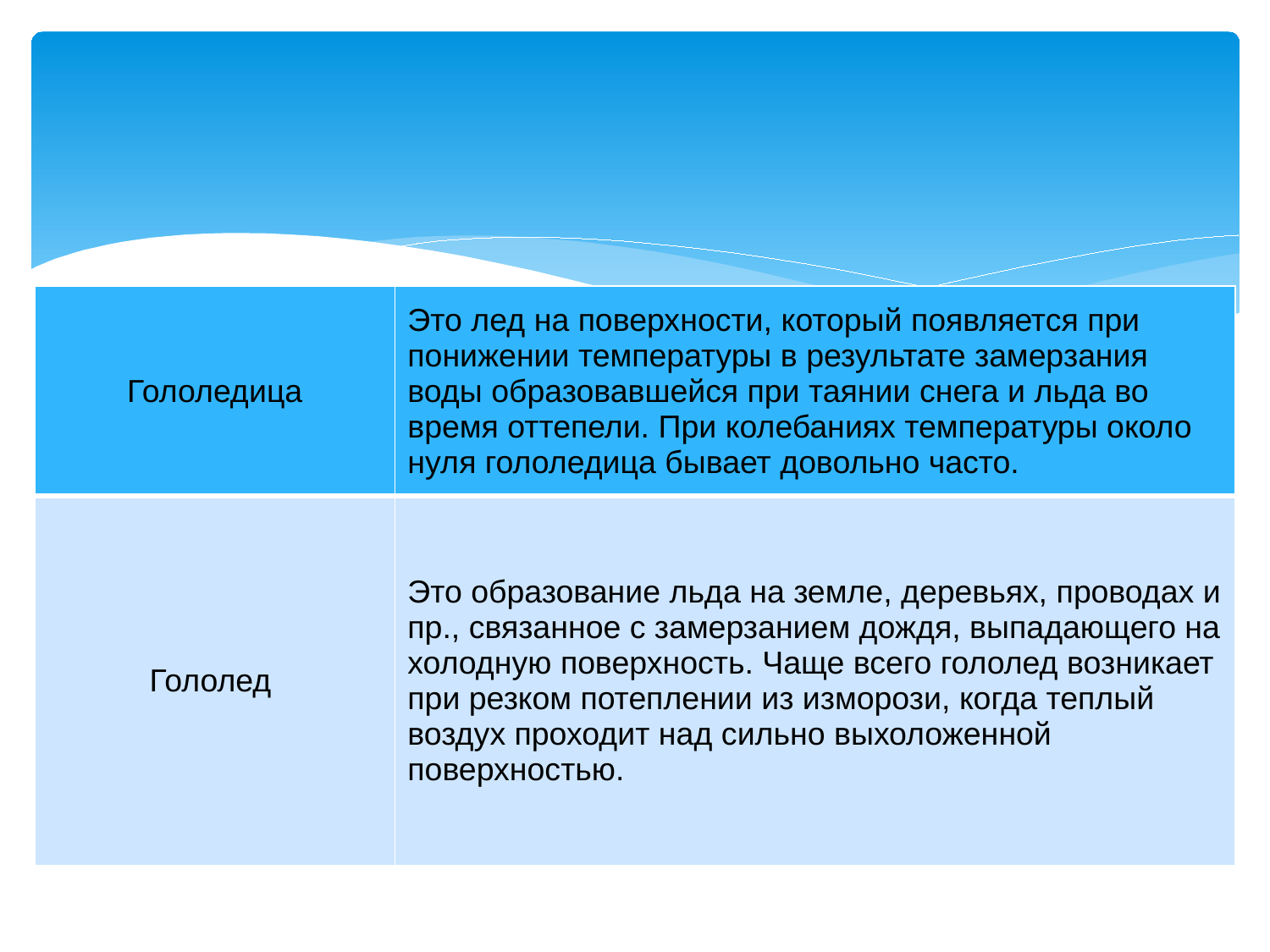

| Гололедица | Это лед на поверхности, который появляется при понижении температуры в результате замерзания воды образовавшейся при таянии снега и льда во время оттепели. При колебаниях температуры около нуля гололедица бывает довольно часто. |
| --- | --- |
| Гололед | Это образование льда на земле, деревьях, проводах и пр., связанное с замерзанием дождя, выпадающего на холодную поверхность. Чаще всего гололед возникает при резком потеплении из изморози, когда теплый воздух проходит над сильно выхоложенной поверхностью. |